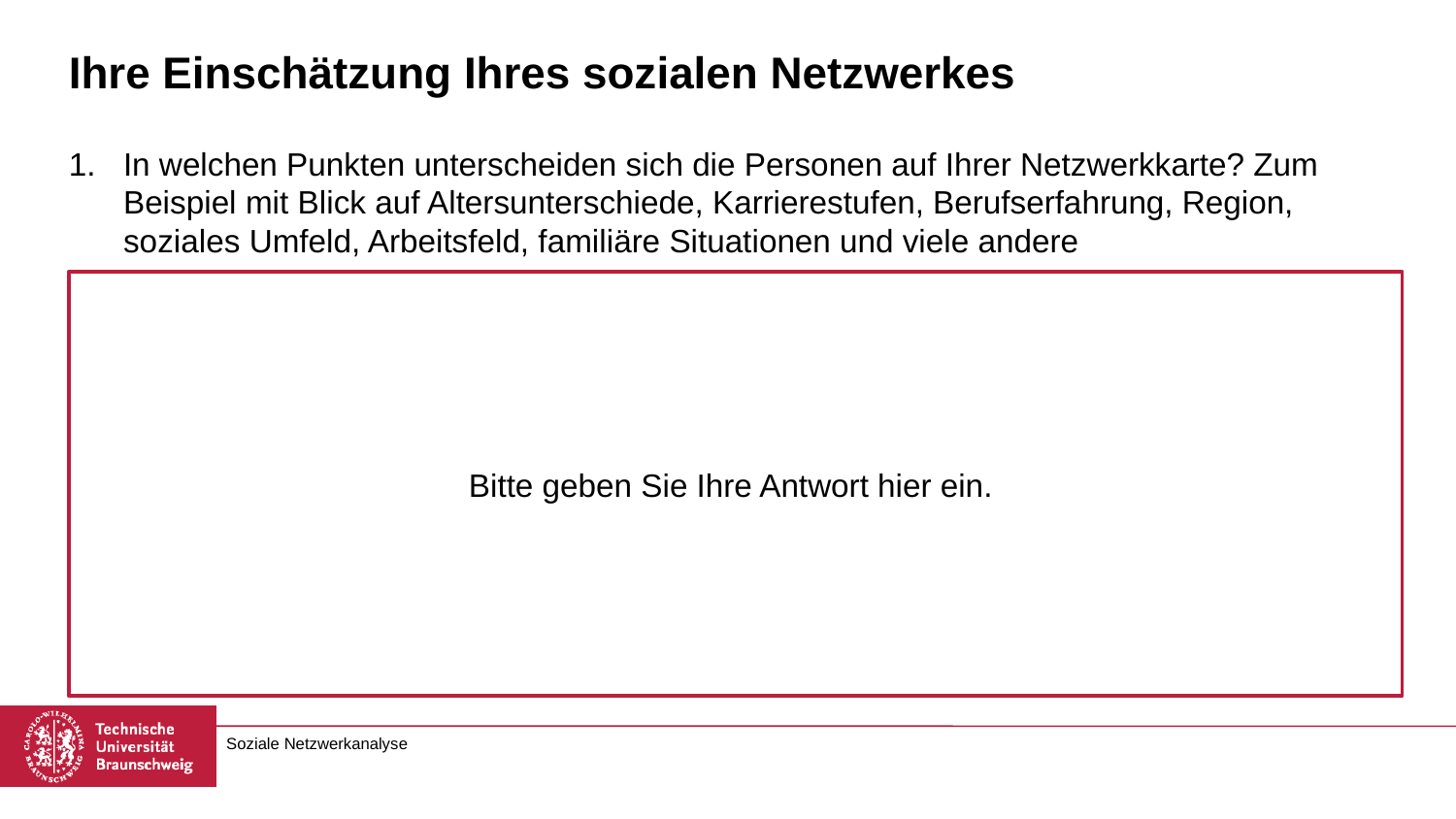

# Ihre Einschätzung Ihres sozialen Netzwerkes
In welchen Punkten unterscheiden sich die Personen auf Ihrer Netzwerkkarte? Zum Beispiel mit Blick auf Altersunterschiede, Karrierestufen, Berufserfahrung, Region, soziales Umfeld, Arbeitsfeld, familiäre Situationen und viele andere
Bitte geben Sie Ihre Antwort hier ein.